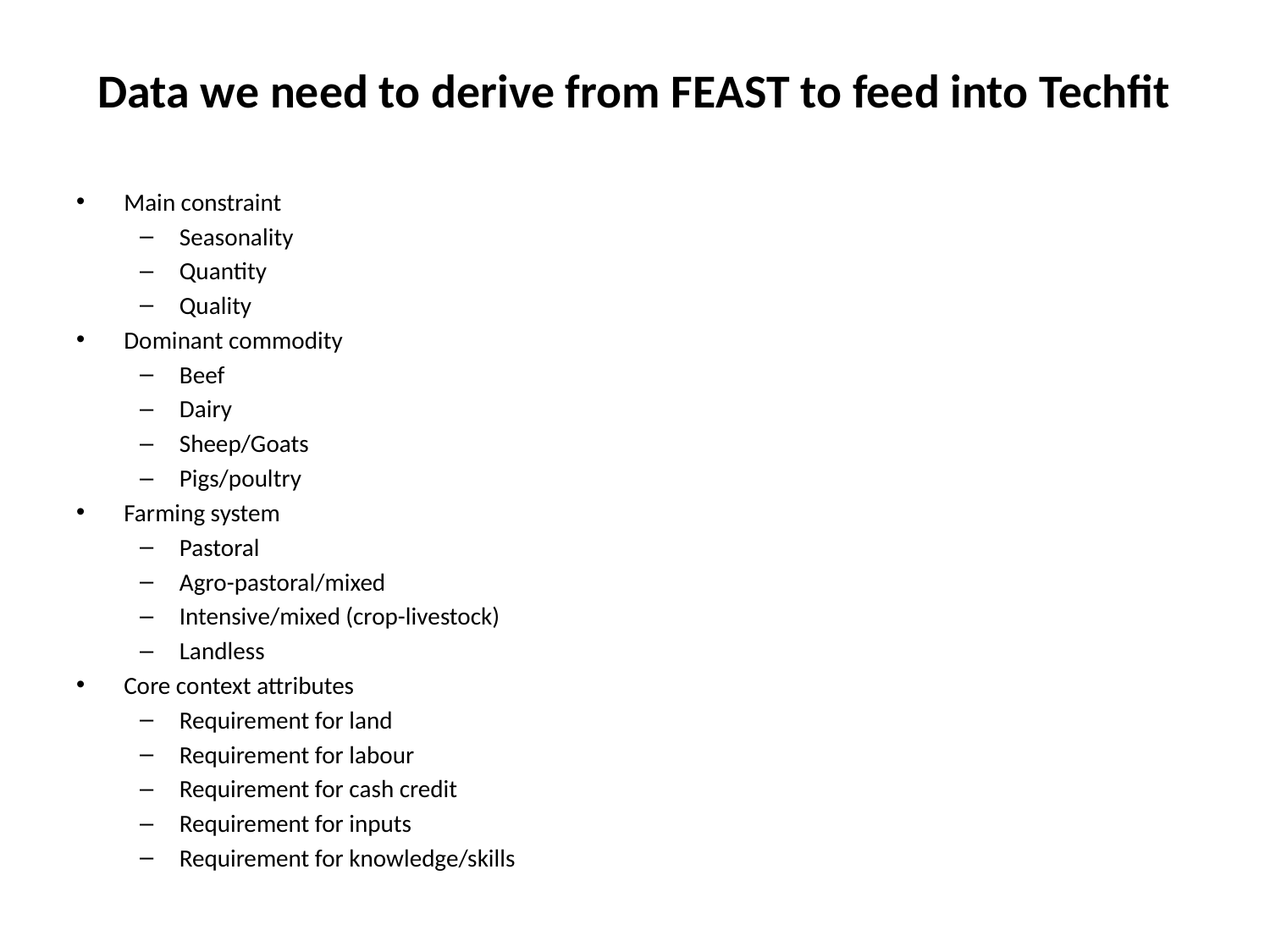

# Data we need to derive from FEAST to feed into Techfit
Main constraint
Seasonality
Quantity
Quality
Dominant commodity
Beef
Dairy
Sheep/Goats
Pigs/poultry
Farming system
Pastoral
Agro-pastoral/mixed
Intensive/mixed (crop-livestock)
Landless
Core context attributes
Requirement for land
Requirement for labour
Requirement for cash credit
Requirement for inputs
Requirement for knowledge/skills